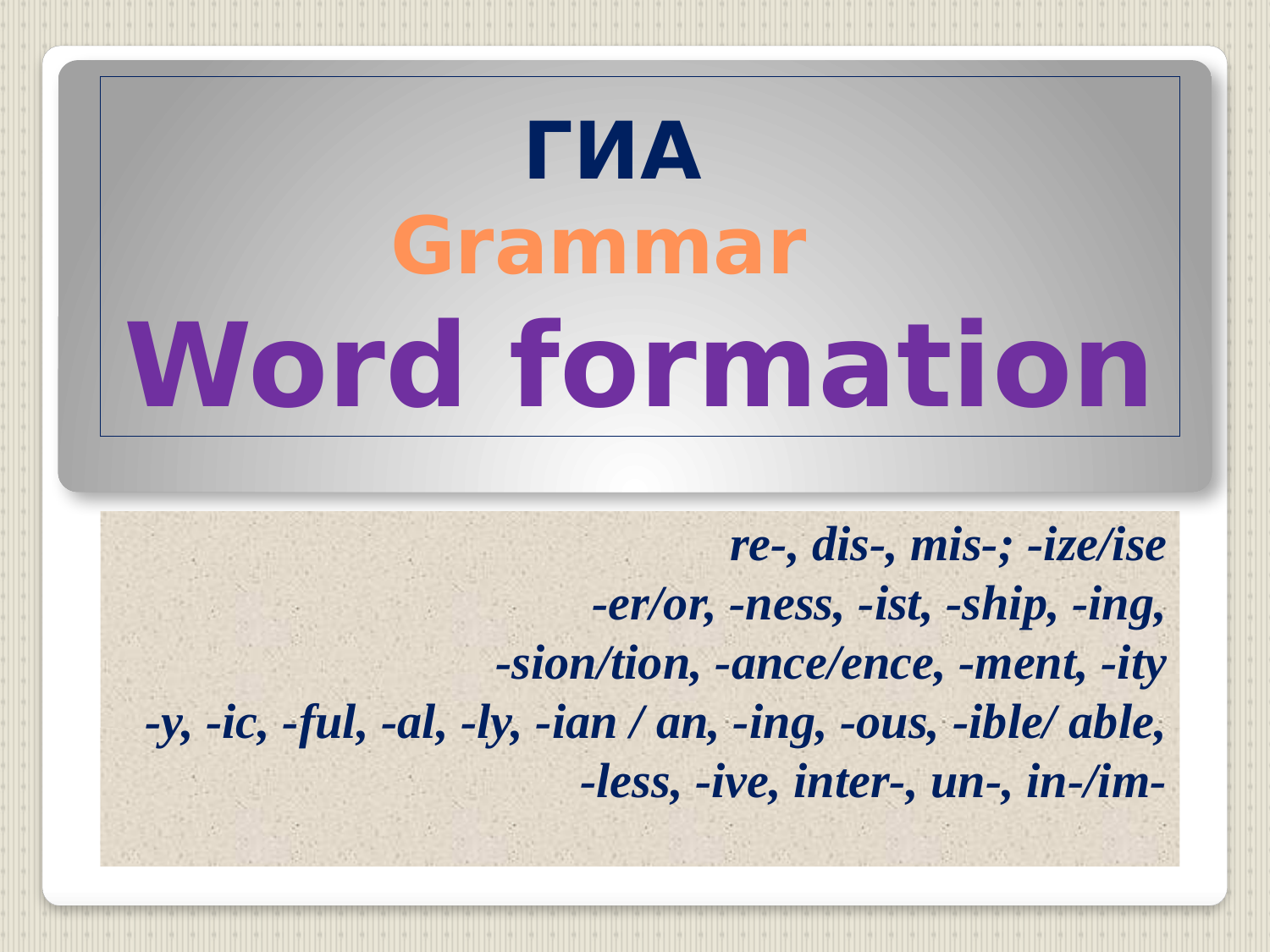

# ГИА Grammar Word formation
re-, dis-, mis-; -ize/ise
 -er/or, -ness, -ist, -ship, -ing,
-sion/tion, -ance/ence, -ment, -ity
 -y, -ic, -ful, -al, -ly, -ian / an, -ing, -ous, -ible/ able, -less, -ive, inter-, un-, in-/im-